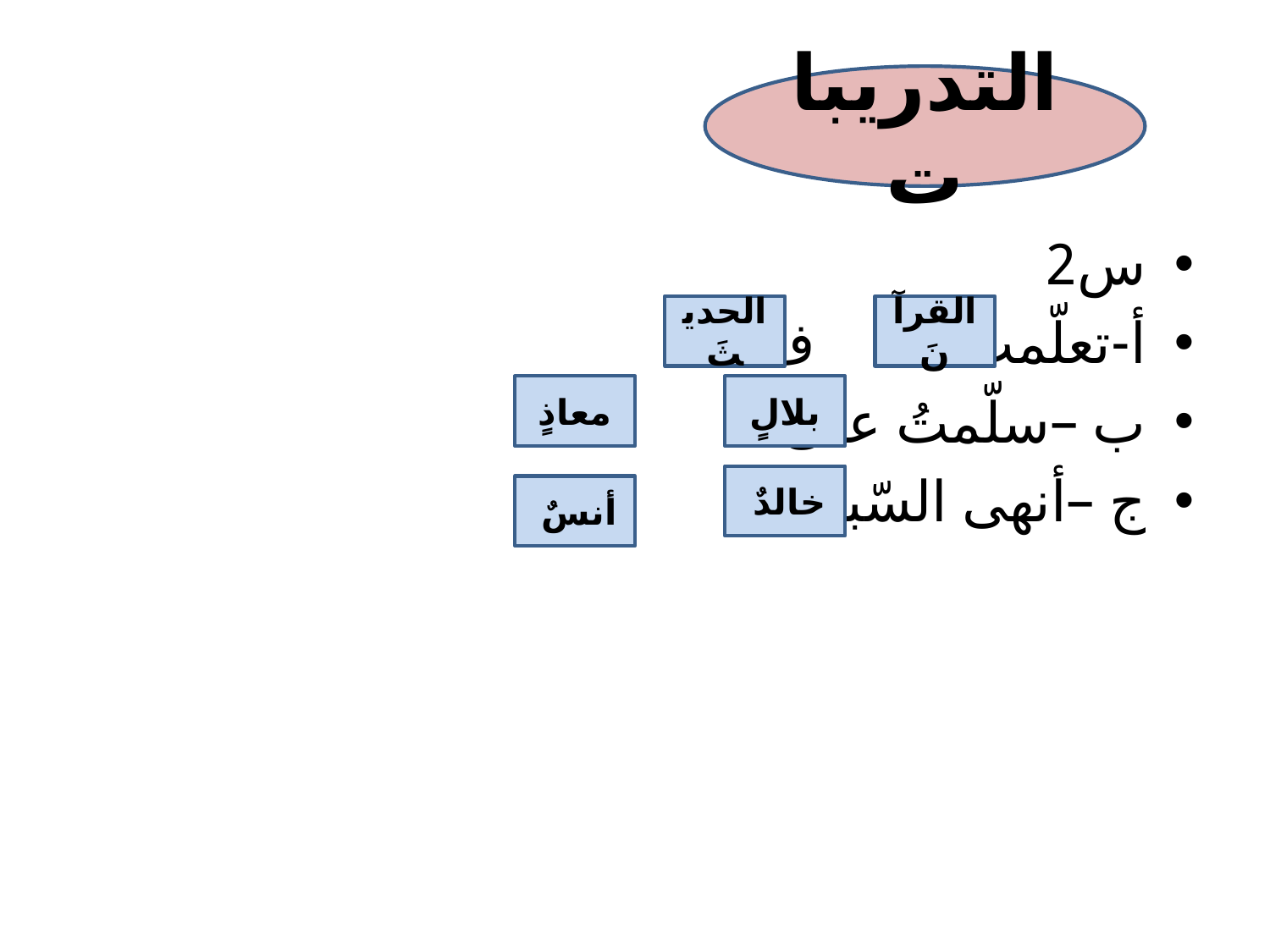

#
التدريبات
س2
أ-تعلّمتُ          ف
ب –سلّمتُ على .        ف
ج –أنهى السّباقَ          ف

الحديثَ
القرآنَ
معاذٍ
بلالٍ
خالدٌ
أنسٌ